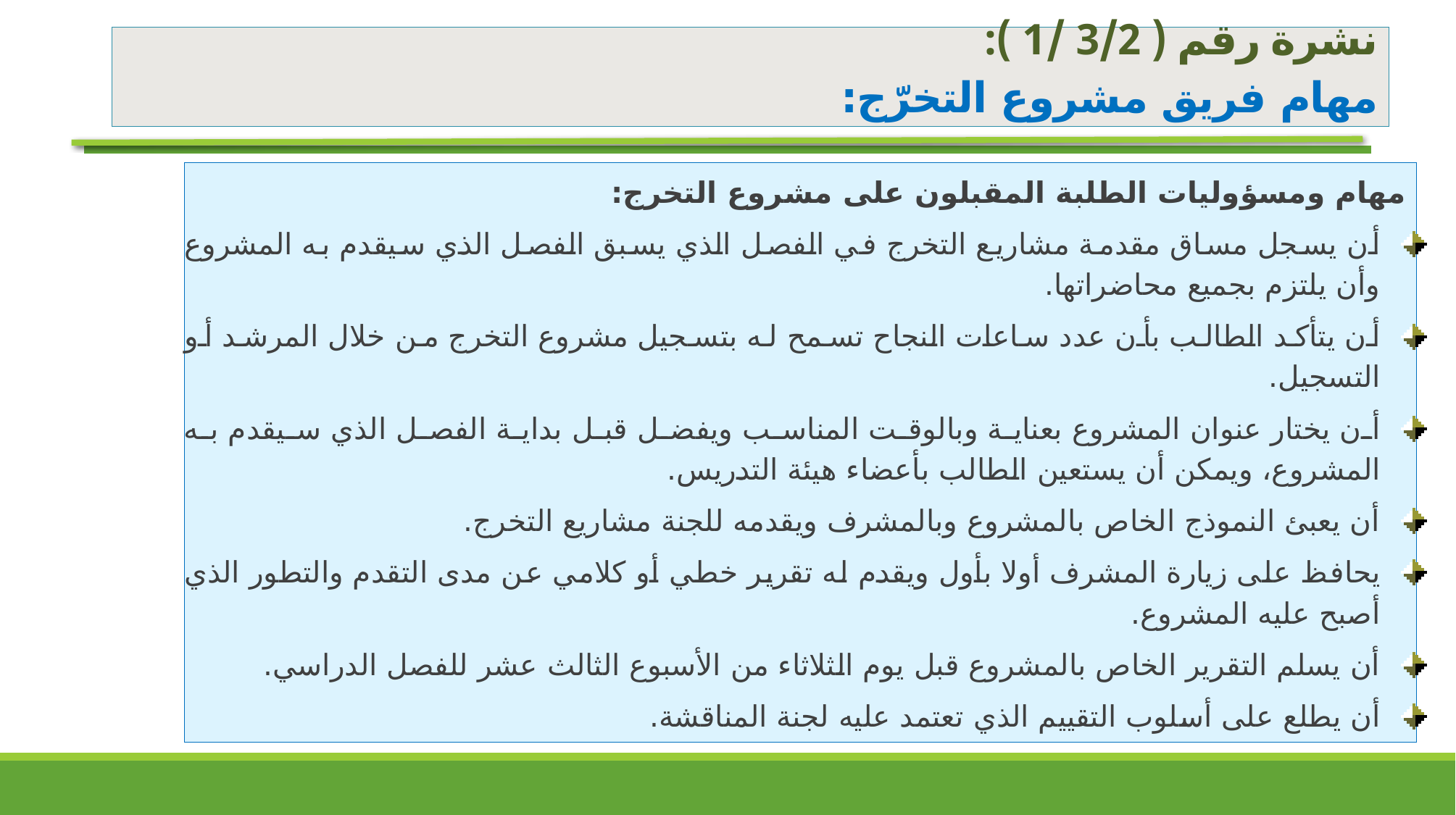

# نشرة رقم ( 3/2 /1 ): مهام فريق مشروع التخرّج:
مهام ومسؤوليات الطلبة المقبلون على مشروع التخرج:
أن يسجل مساق مقدمة مشاريع التخرج في الفصل الذي يسبق الفصل الذي سيقدم به المشروع وأن يلتزم بجميع محاضراتها.
أن يتأكد الطالب بأن عدد ساعات النجاح تسمح له بتسجيل مشروع التخرج من خلال المرشد أو التسجيل.
أن يختار عنوان المشروع بعناية وبالوقت المناسب ويفضل قبل بداية الفصل الذي سيقدم به المشروع، ويمكن أن يستعين الطالب بأعضاء هيئة التدريس.
أن يعبئ النموذج الخاص بالمشروع وبالمشرف ويقدمه للجنة مشاريع التخرج.
يحافظ على زيارة المشرف أولا بأول ويقدم له تقرير خطي أو كلامي عن مدى التقدم والتطور الذي أصبح عليه المشروع.
أن يسلم التقرير الخاص بالمشروع قبل يوم الثلاثاء من الأسبوع الثالث عشر للفصل الدراسي.
أن يطلع على أسلوب التقييم الذي تعتمد عليه لجنة المناقشة.